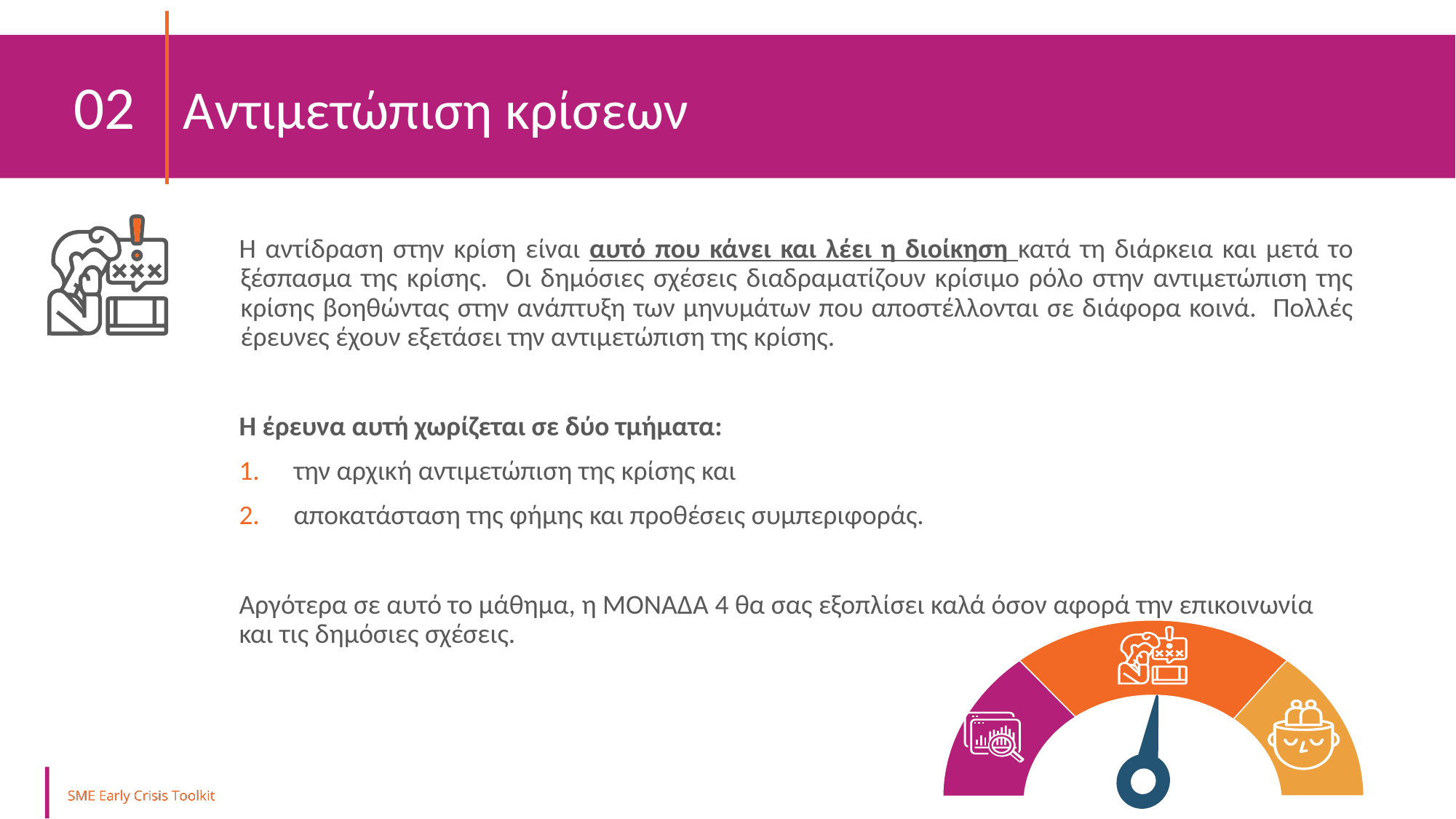

02 	Αντιμετώπιση κρίσεων

Η αντίδραση στην κρίση είναι αυτό που κάνει και λέει η διοίκηση κατά τη διάρκεια και μετά το ξέσπασμα της κρίσης.  Οι δημόσιες σχέσεις διαδραματίζουν κρίσιμο ρόλο στην αντιμετώπιση της κρίσης βοηθώντας στην ανάπτυξη των μηνυμάτων που αποστέλλονται σε διάφορα κοινά.  Πολλές έρευνες έχουν εξετάσει την αντιμετώπιση της κρίσης.

Η έρευνα αυτή χωρίζεται σε δύο τμήματα:
την αρχική αντιμετώπιση της κρίσης και
αποκατάσταση της φήμης και προθέσεις συμπεριφοράς.

Αργότερα σε αυτό το μάθημα, η ΜΟΝΑΔΑ 4 θα σας εξοπλίσει καλά όσον αφορά την επικοινωνία και τις δημόσιες σχέσεις.